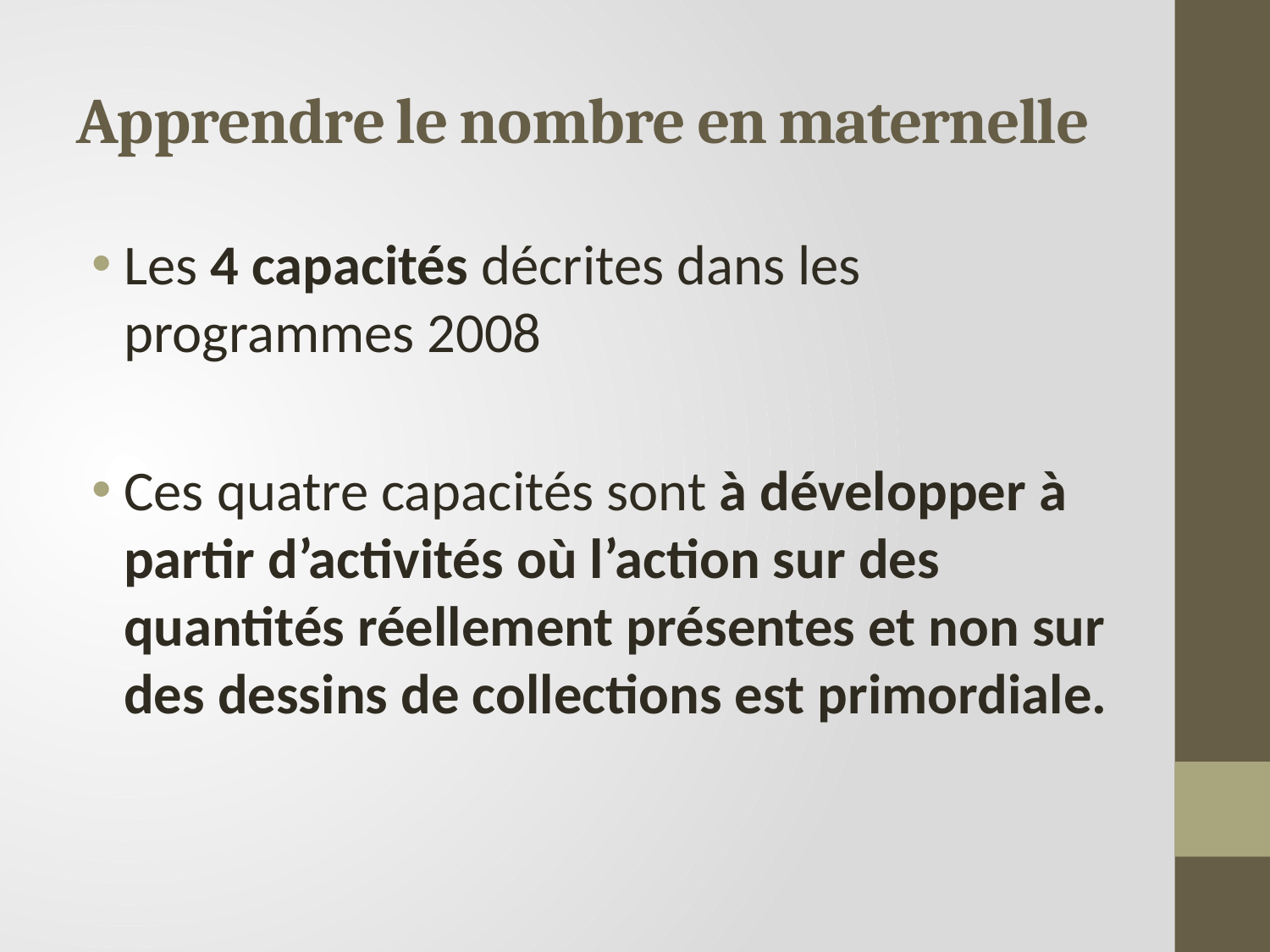

# Apprendre le nombre en maternelle
Les 4 capacités décrites dans les programmes 2008

Ces quatre capacités sont à développer à partir d’activités où l’action sur des quantités réellement présentes et non sur des dessins de collections est primordiale.